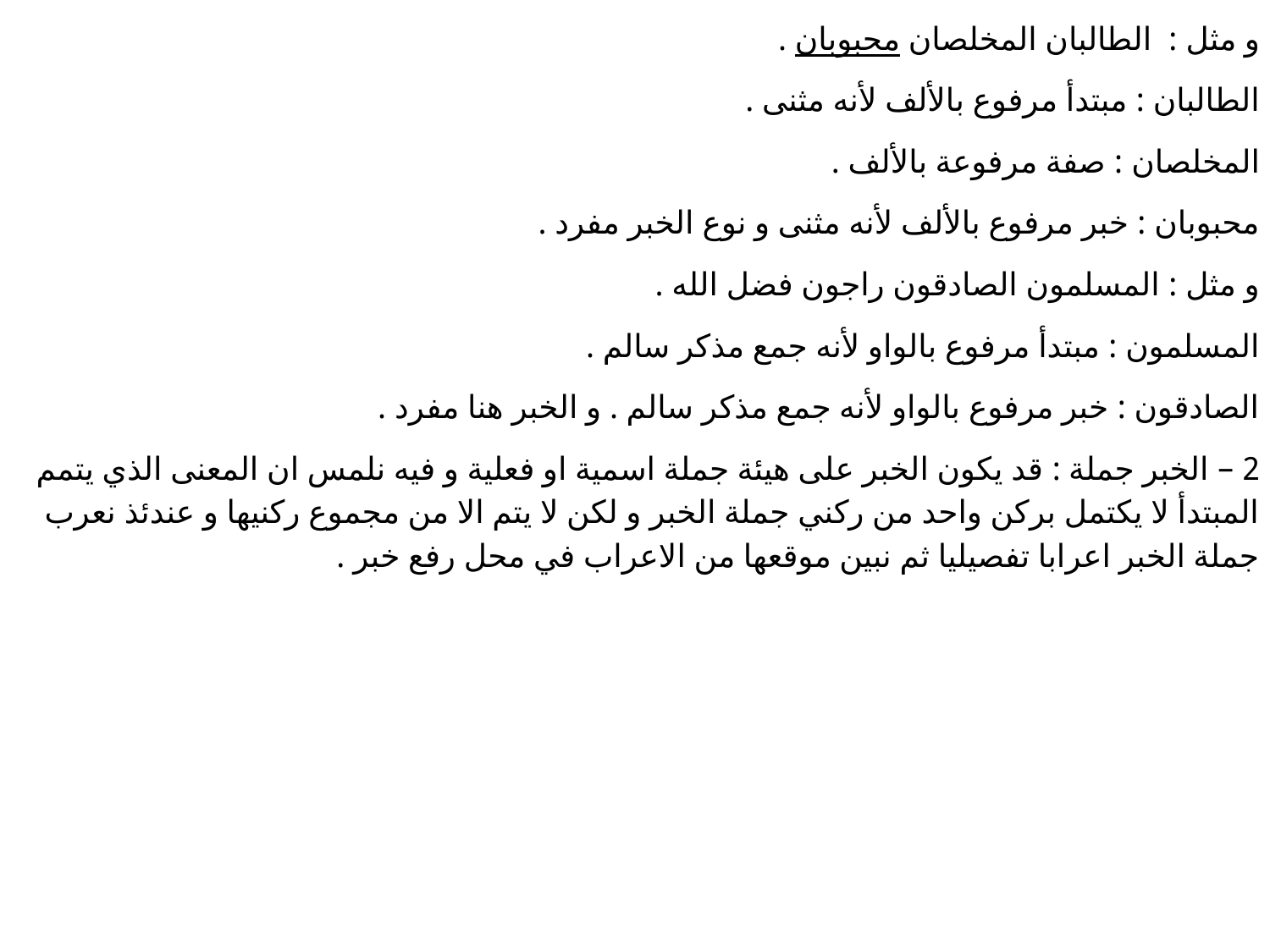

و مثل :  الطالبان المخلصان محبوبان .
الطالبان : مبتدأ مرفوع بالألف لأنه مثنى .
المخلصان : صفة مرفوعة بالألف .
محبوبان : خبر مرفوع بالألف لأنه مثنى و نوع الخبر مفرد .
و مثل : المسلمون الصادقون راجون فضل الله .
المسلمون : مبتدأ مرفوع بالواو لأنه جمع مذكر سالم .
الصادقون : خبر مرفوع بالواو لأنه جمع مذكر سالم . و الخبر هنا مفرد .
2 – الخبر جملة : قد يكون الخبر على هيئة جملة اسمية او فعلية و فيه نلمس ان المعنى الذي يتمم المبتدأ لا يكتمل بركن واحد من ركني جملة الخبر و لكن لا يتم الا من مجموع ركنيها و عندئذ نعرب جملة الخبر اعرابا تفصيليا ثم نبين موقعها من الاعراب في محل رفع خبر .